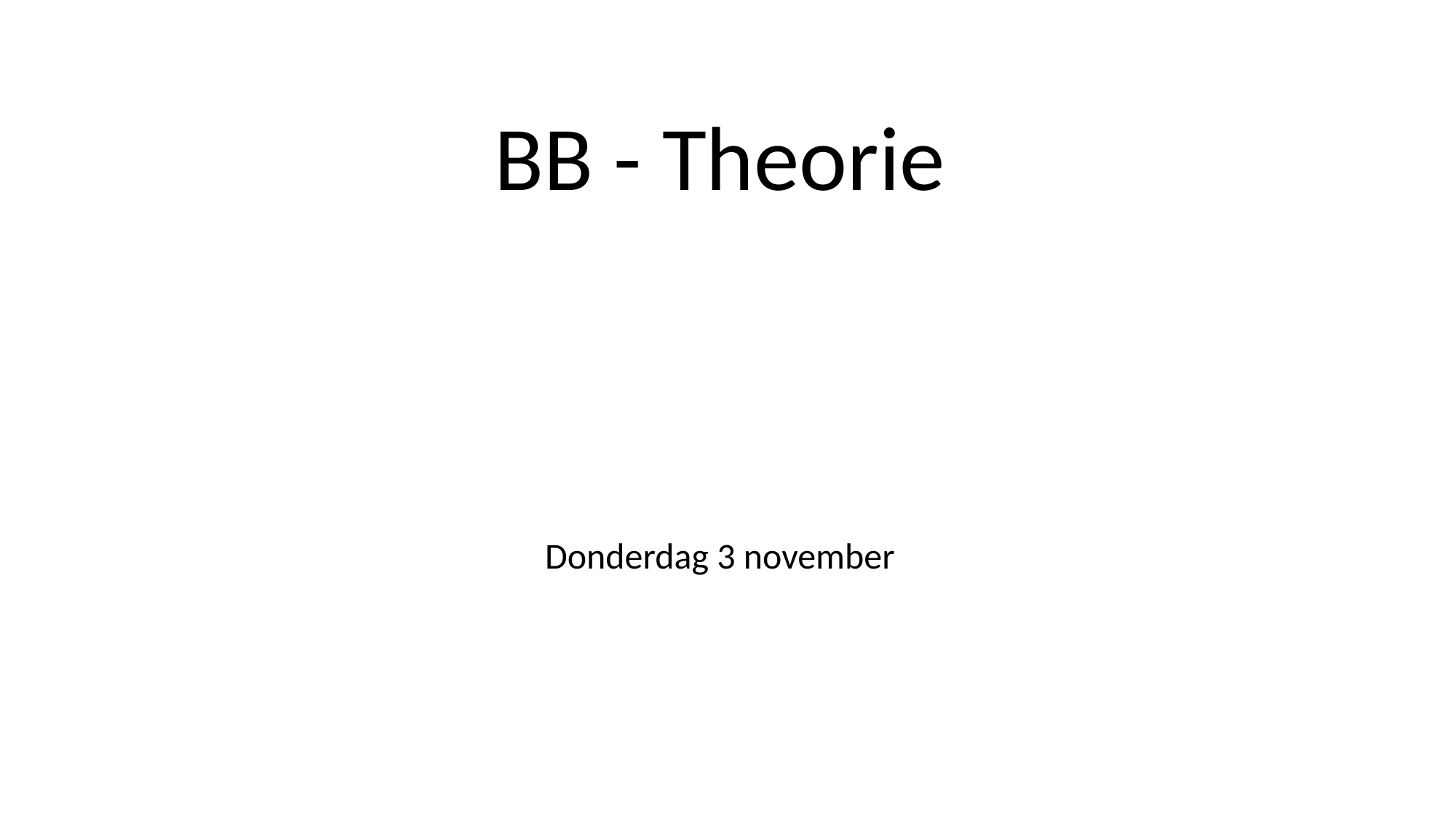

# BB - Theorie
Donderdag 3 november